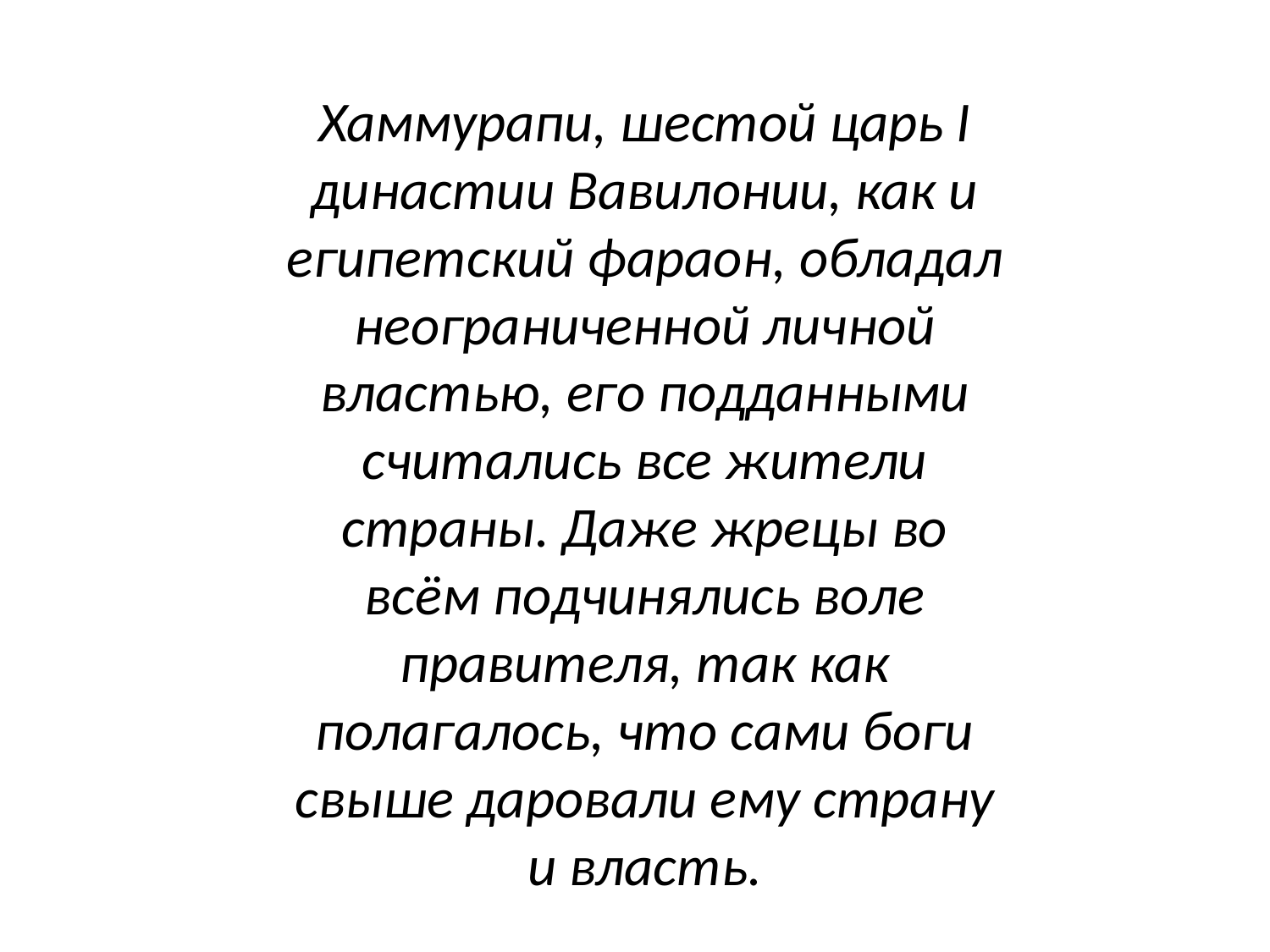

# Хаммурапи, шестой царь I династии Вавилонии, как и египетский фараон, обладал неограниченной личной властью, его подданными считались все жители страны. Даже жрецы во всём подчинялись воле правителя, так как полагалось, что сами боги свыше даровали ему страну и власть.